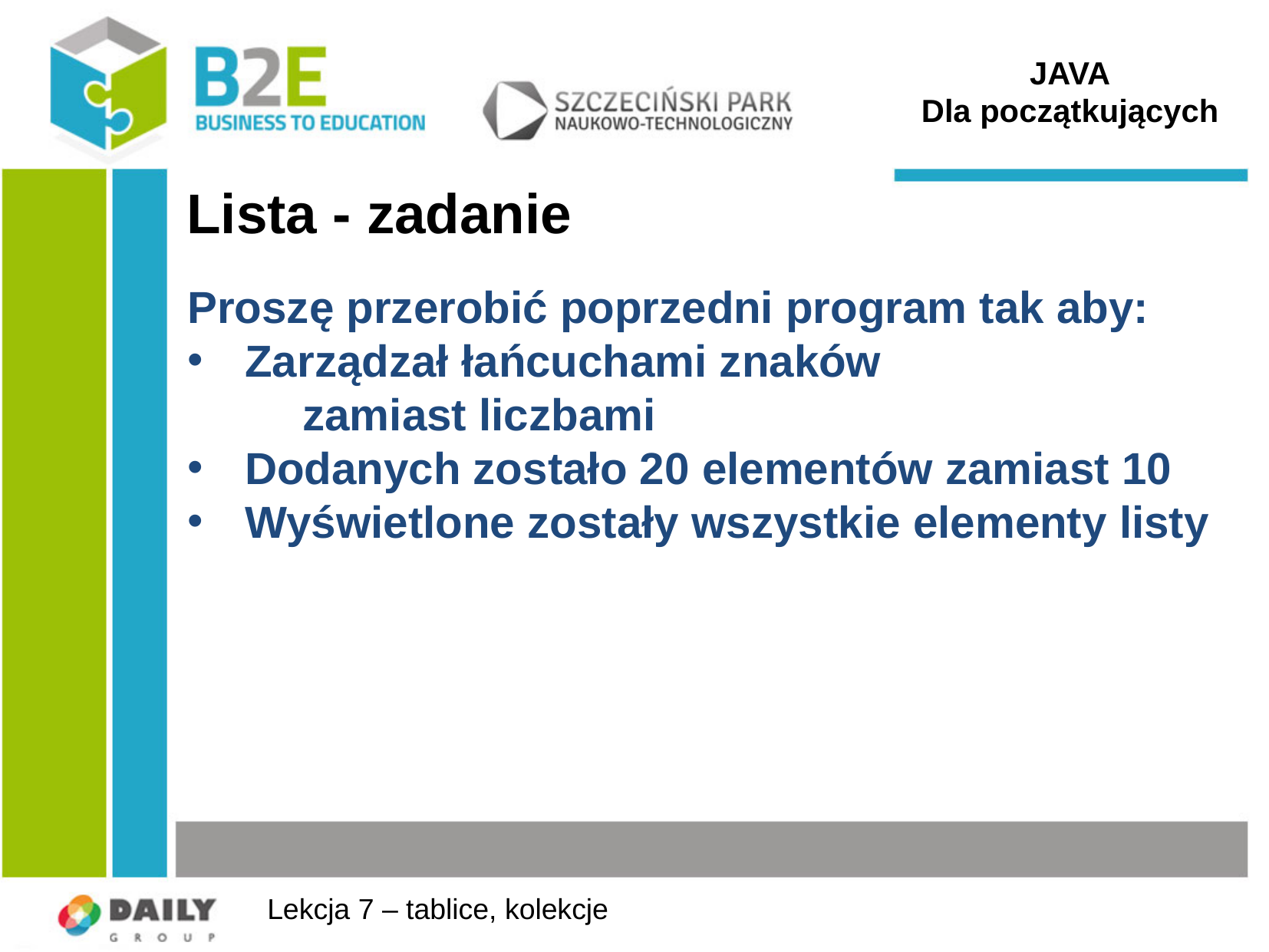

JAVA
Dla początkujących
# Lista - zadanie
Proszę przerobić poprzedni program tak aby:
Zarządzał łańcuchami znaków
	zamiast liczbami
Dodanych zostało 20 elementów zamiast 10
Wyświetlone zostały wszystkie elementy listy
Lekcja 7 – tablice, kolekcje